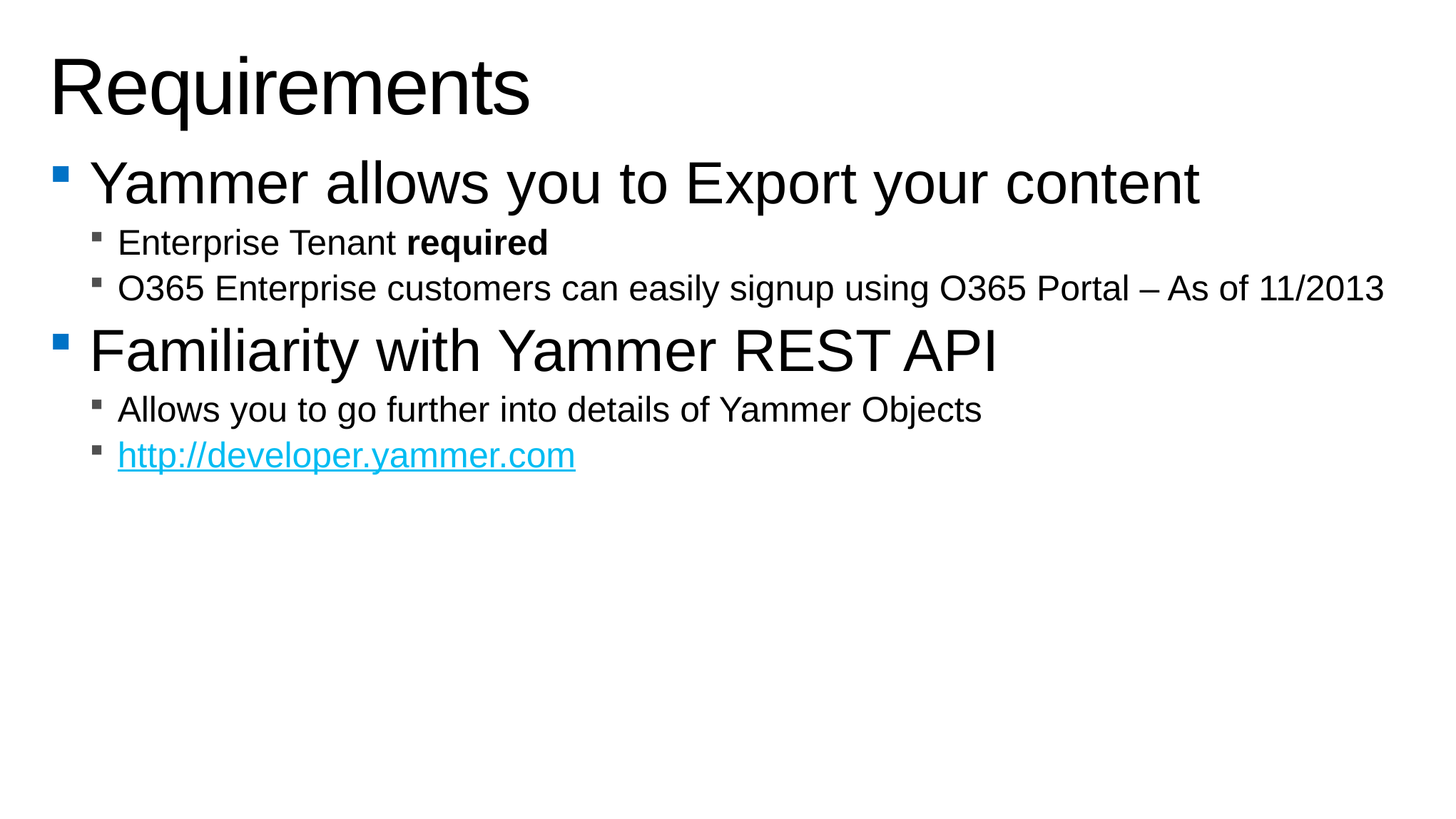

# Requirements
Yammer allows you to Export your content
Enterprise Tenant required
O365 Enterprise customers can easily signup using O365 Portal – As of 11/2013
Familiarity with Yammer REST API
Allows you to go further into details of Yammer Objects
http://developer.yammer.com